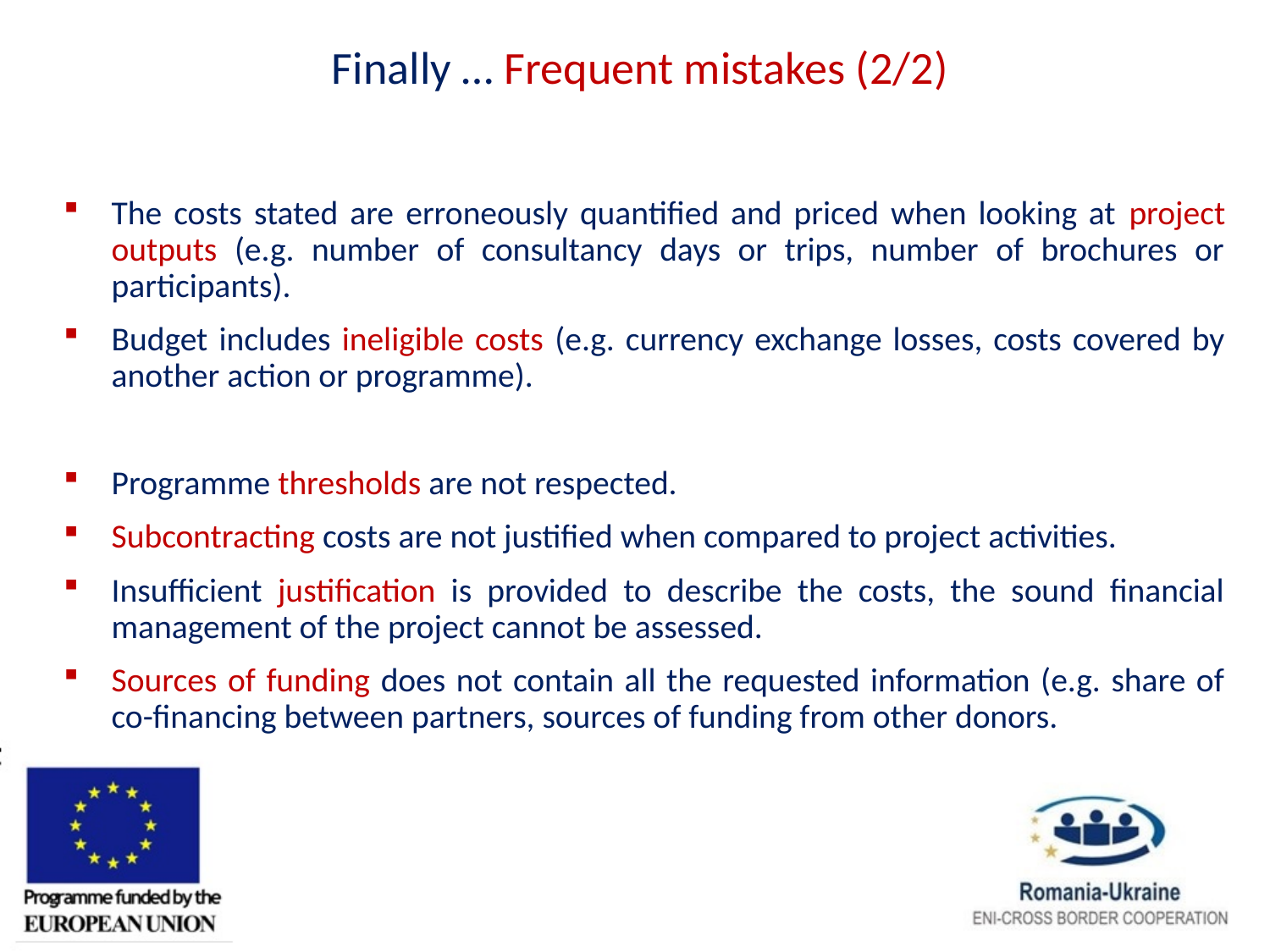

Finally … Frequent mistakes (2/2)

The costs stated are erroneously quantified and priced when looking at project outputs (e.g. number of consultancy days or trips, number of brochures or participants).
Budget includes ineligible costs (e.g. currency exchange losses, costs covered by another action or programme).

Programme thresholds are not respected.
Subcontracting costs are not justified when compared to project activities.
Insufficient justification is provided to describe the costs, the sound financial management of the project cannot be assessed.
Sources of funding does not contain all the requested information (e.g. share of co-financing between partners, sources of funding from other donors.